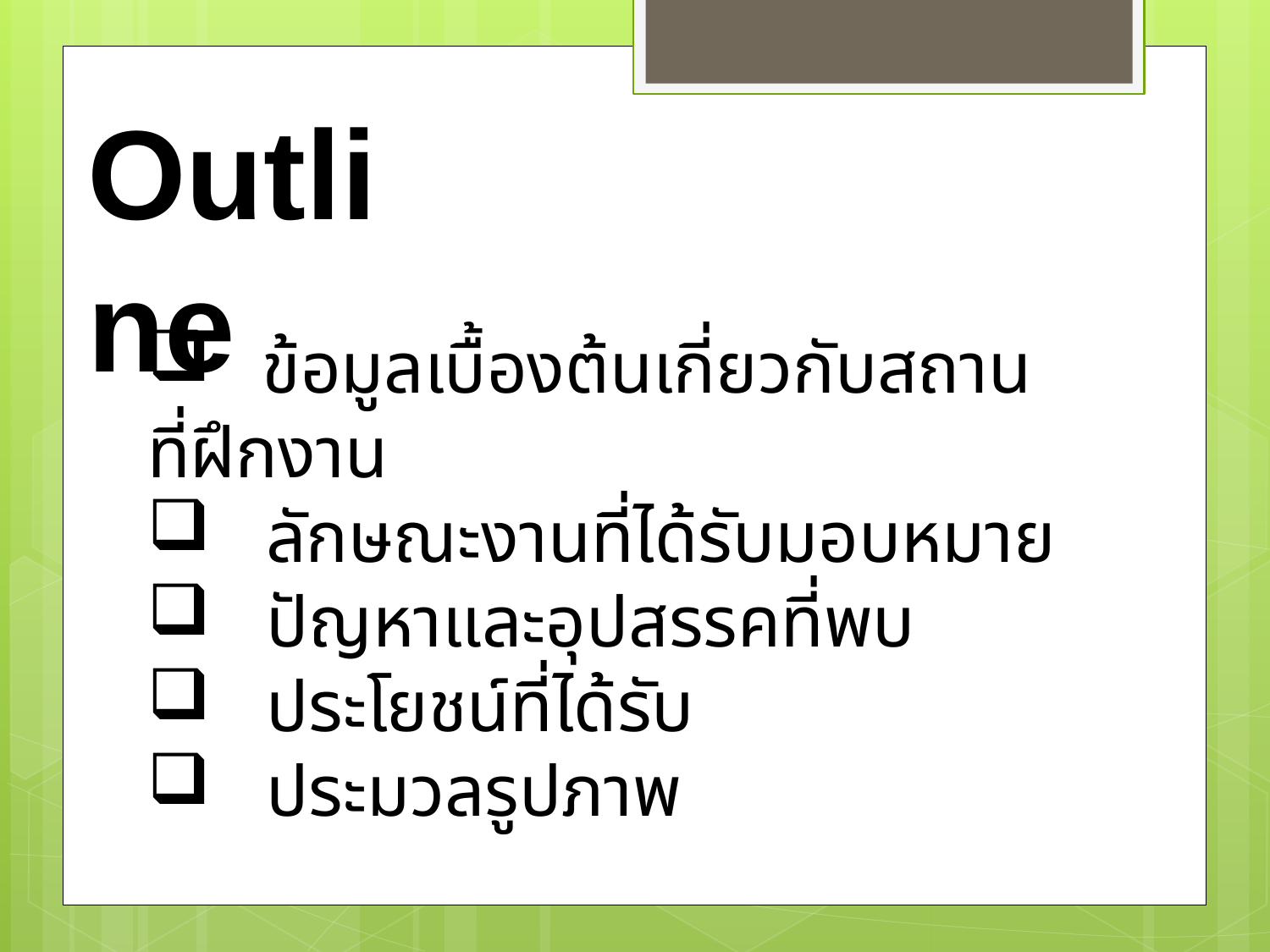

Outline
   ข้อมูลเบื้องต้นเกี่ยวกับสถานที่ฝึกงาน
   ลักษณะงานที่ได้รับมอบหมาย
   ปัญหาและอุปสรรคที่พบ
   ประโยชน์ที่ได้รับ
   ประมวลรูปภาพ